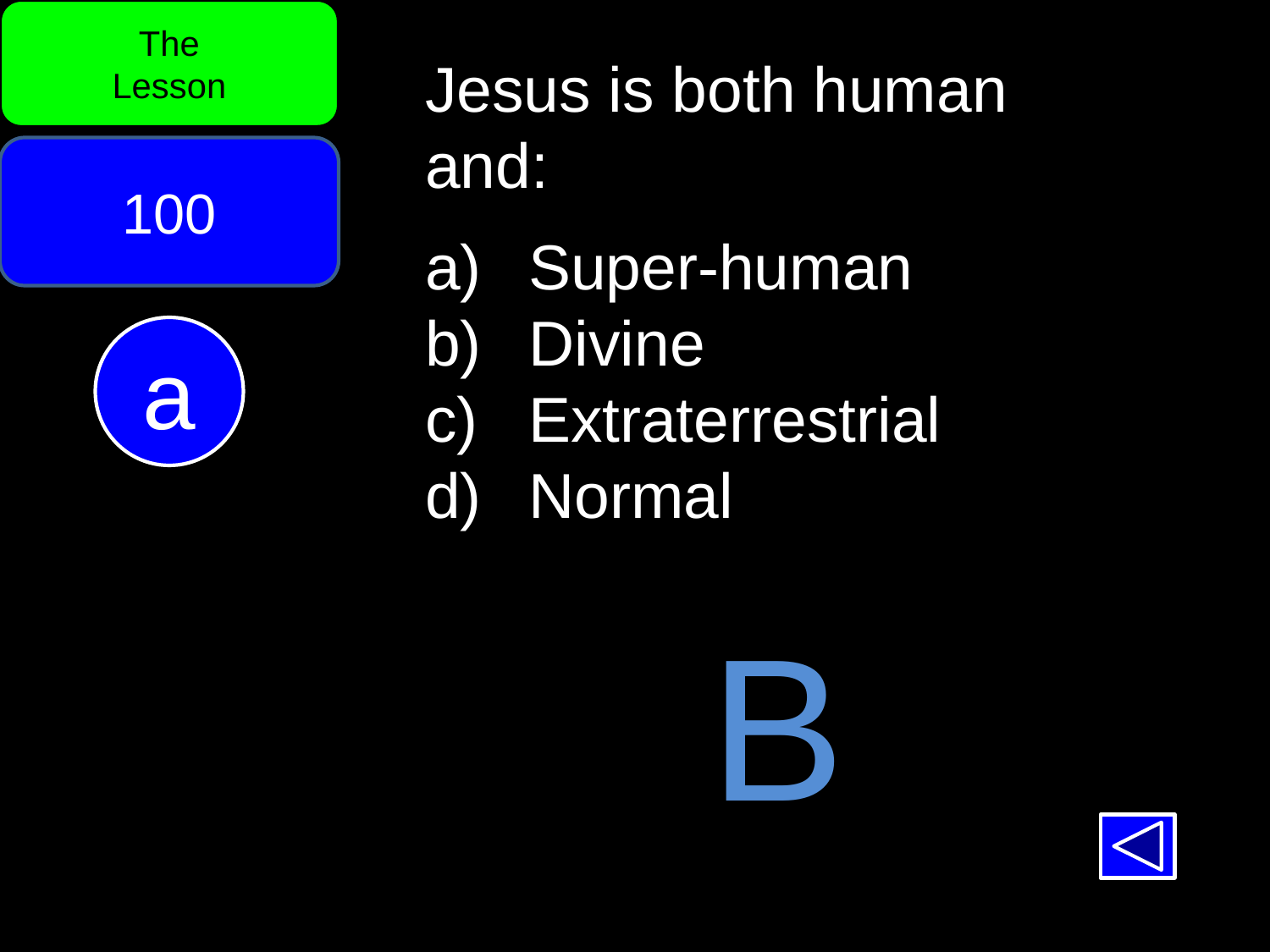

The
Lesson
Jesus is both human
and:

Super-human
Divine
Extraterrestrial
Normal
100
a
B